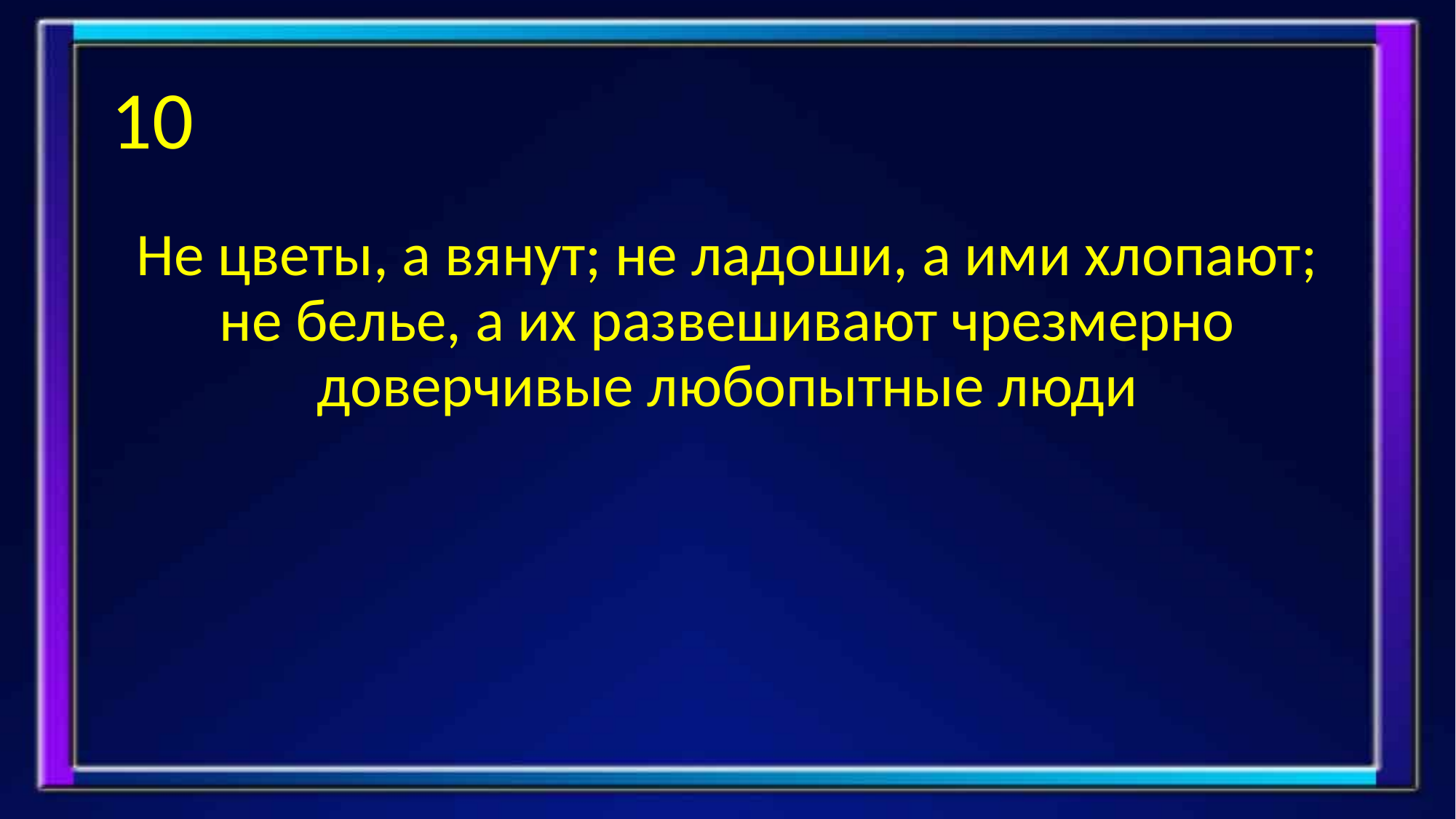

# 10
Не цветы, а вянут; не ладоши, а ими хлопают; не белье, а их развешивают чрезмерно доверчивые любопытные люди